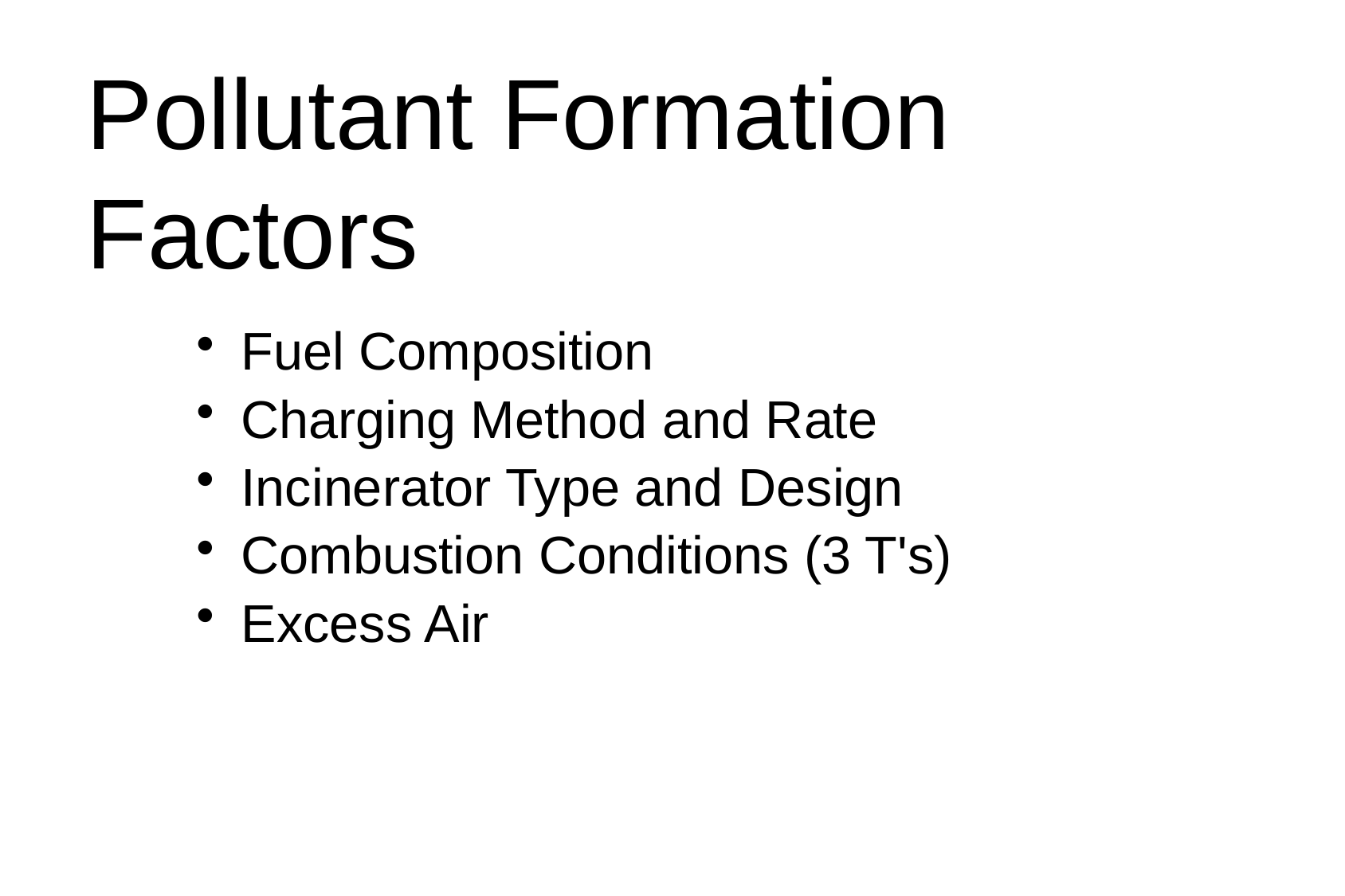

# Pollutant Formation Factors
Fuel Composition
Charging Method and Rate
Incinerator Type and Design
Combustion Conditions (3 T's)
Excess Air